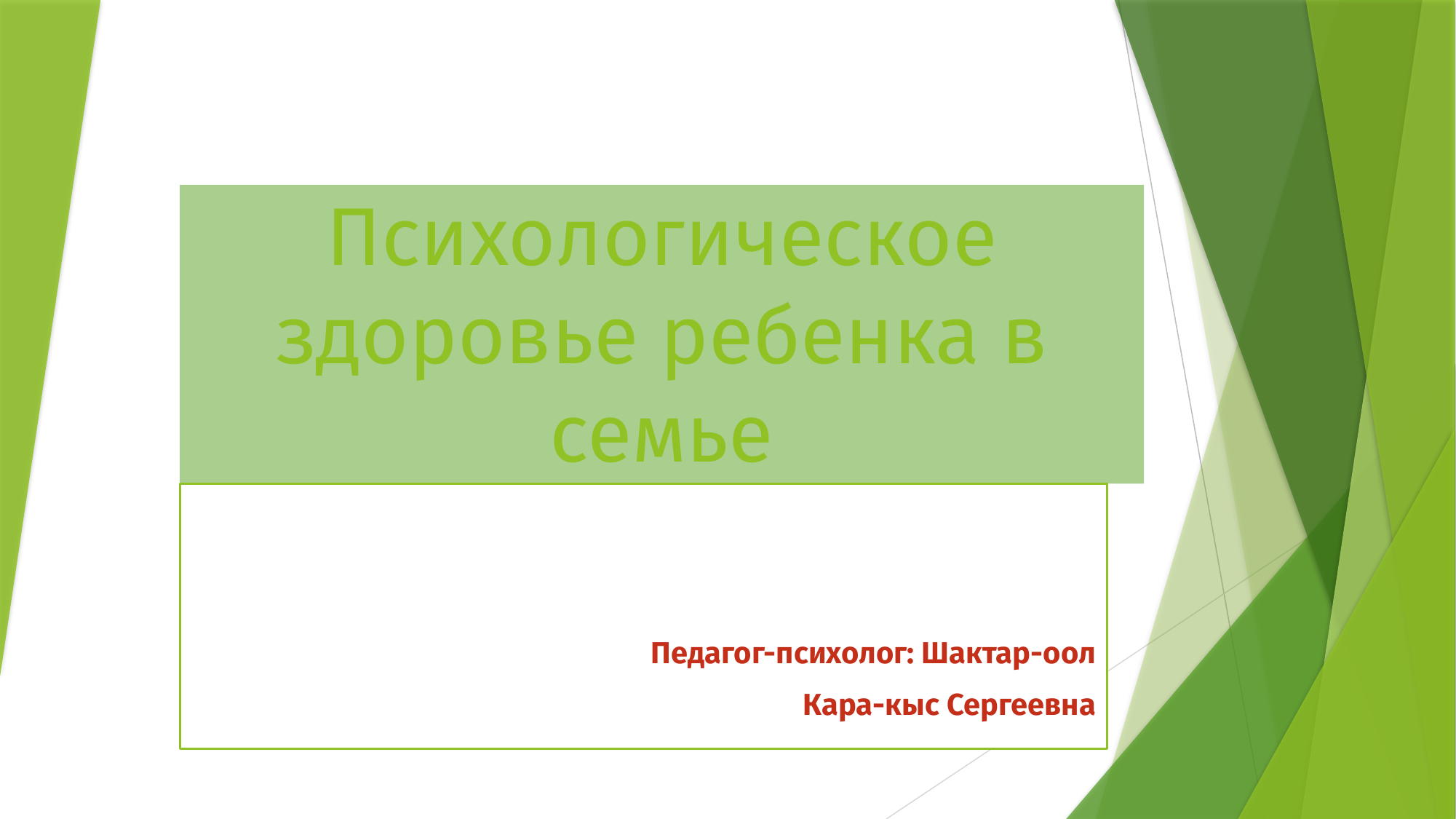

# Психологическое здоровье ребенка в семье

Педагог-психолог: Шактар-оол
Кара-кыс Сергеевна